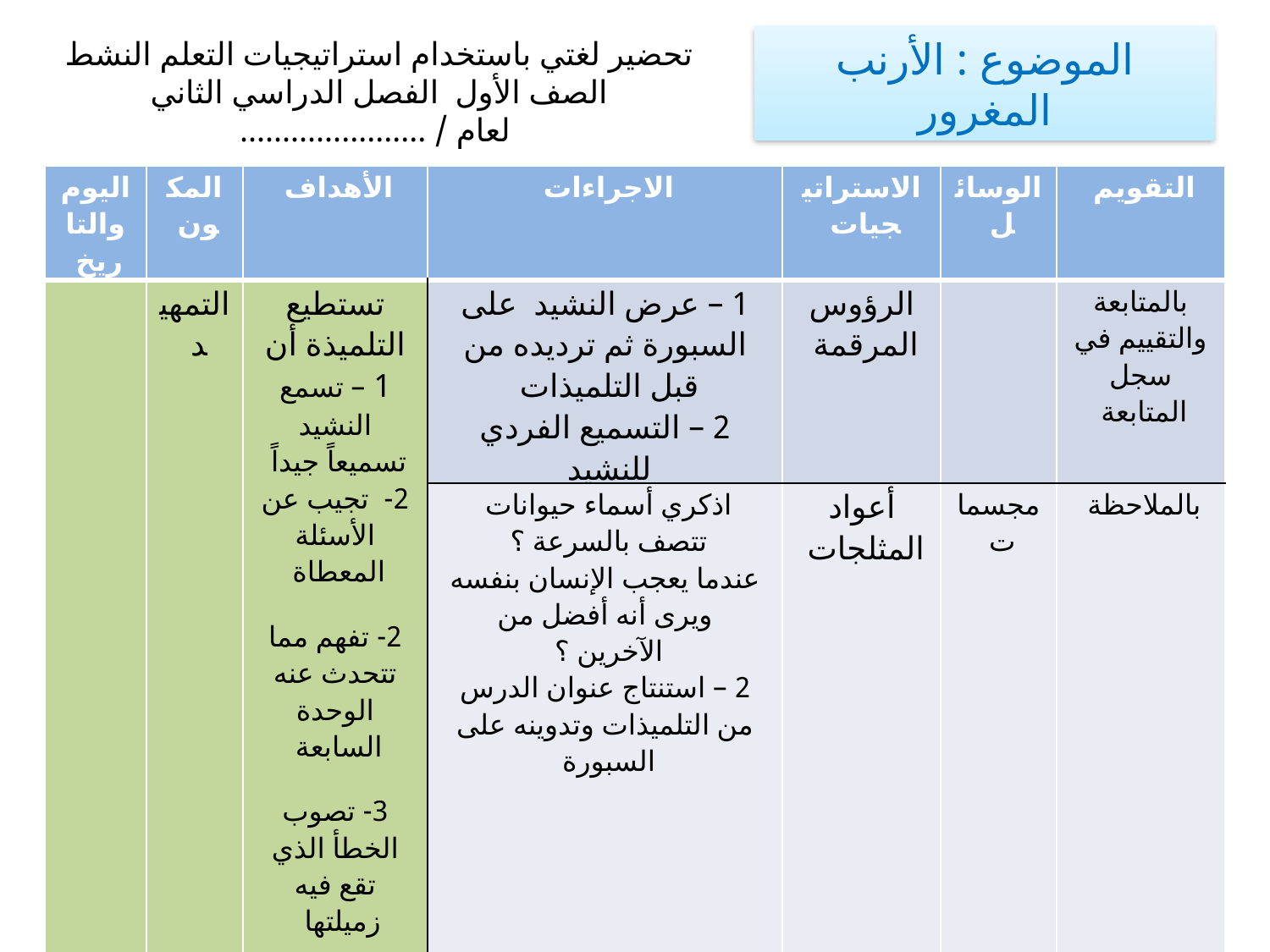

الموضوع : الأرنب المغرور
تحضير لغتي باستخدام استراتيجيات التعلم النشط
الصف الأول  الفصل الدراسي الثاني  لعام / ......................

| اليوم والتاريخ | المكون | الأهداف | الاجراءات | الاستراتيجيات | الوسائل | التقويم |
| --- | --- | --- | --- | --- | --- | --- |
|  | التمهيد | تستطيع التلميذة أن 1 – تسمع النشيد تسميعاً جيداً 2- تجيب عن الأسئلة المعطاة 2- تفهم مما تتحدث عنه الوحدة السابعة 3- تصوب الخطأ الذي تقع فيه زميلتها 5 – تستنتج عنوان الدرس الجديد | 1 – عرض النشيد على السبورة ثم ترديده من قبل التلميذات 2 – التسميع الفردي للنشيد | الرؤوس المرقمة |  | بالمتابعة والتقييم في سجل المتابعة |
|  |  |  | اذكري أسماء حيوانات تتصف بالسرعة ؟ عندما يعجب الإنسان بنفسه ويرى أنه أفضل من الآخرين ؟ 2 – استنتاج عنوان الدرس من التلميذات وتدوينه على السبورة | أعواد المثلجات | مجسمات | بالملاحظة |